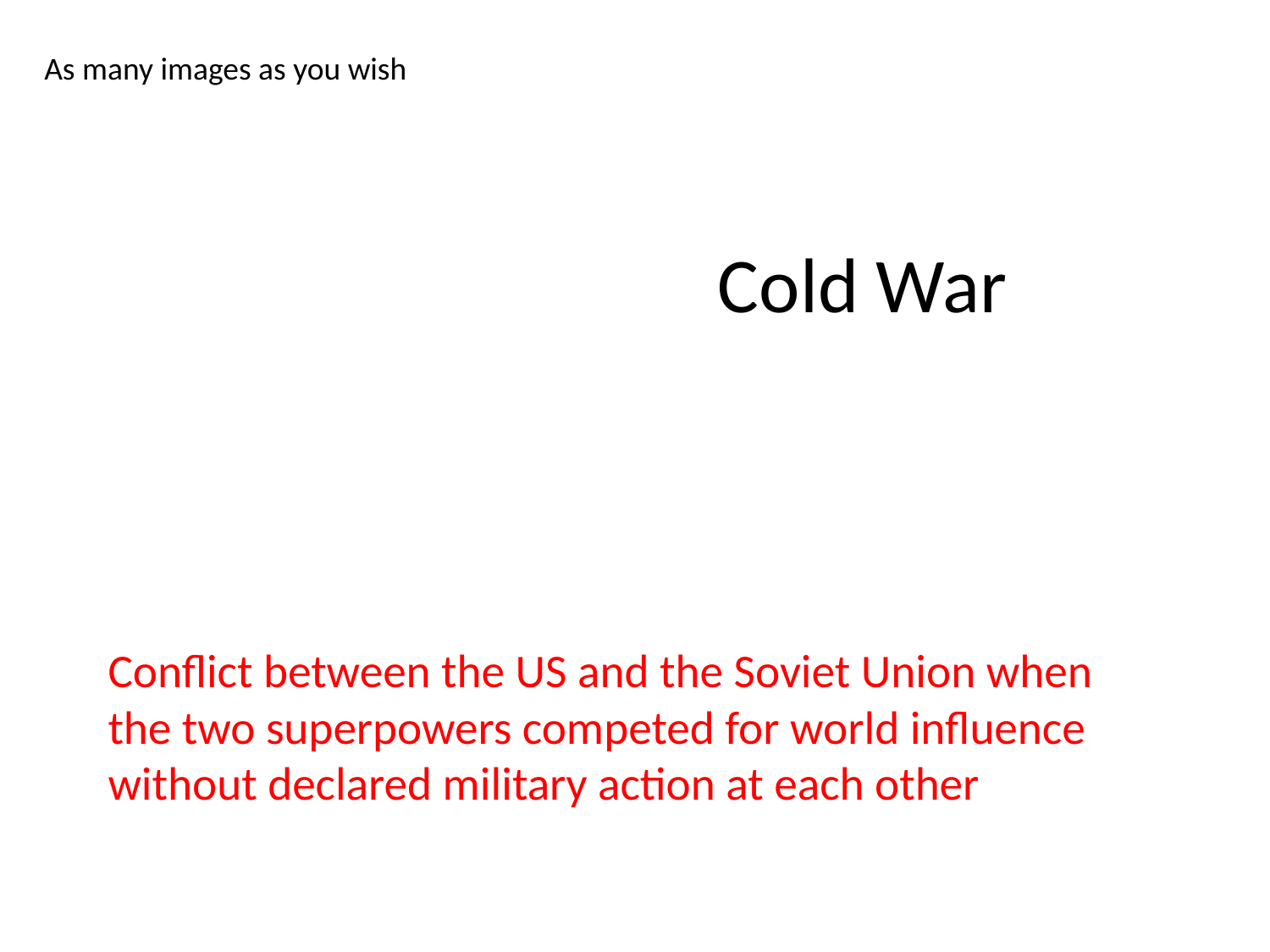

As many images as you wish
# Cold War
Conflict between the US and the Soviet Union when the two superpowers competed for world influence without declared military action at each other